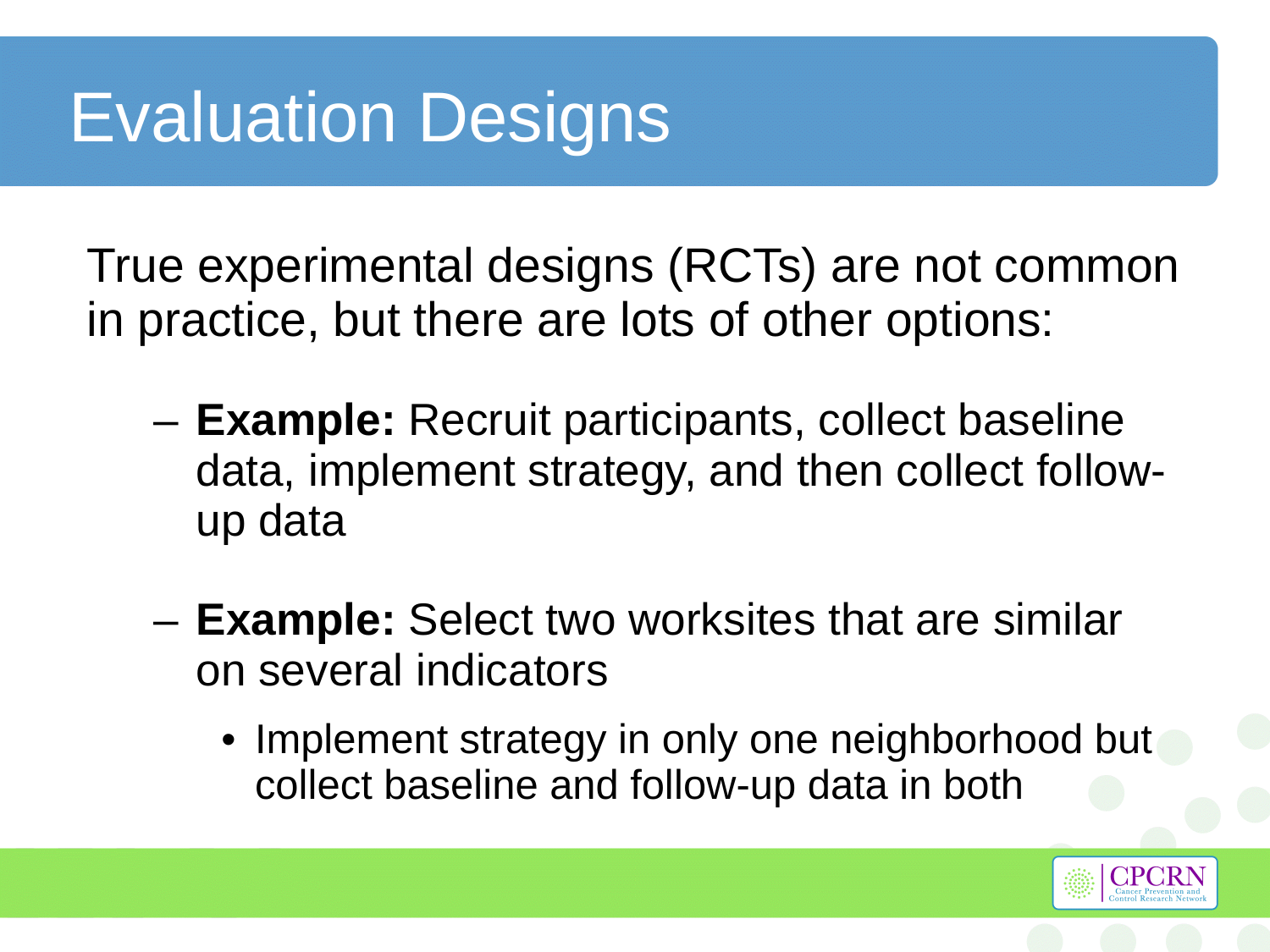

# Evaluation Designs
True experimental designs (RCTs) are not common in practice, but there are lots of other options:
Example: Recruit participants, collect baseline data, implement strategy, and then collect follow-up data
Example: Select two worksites that are similar on several indicators
Implement strategy in only one neighborhood but collect baseline and follow-up data in both